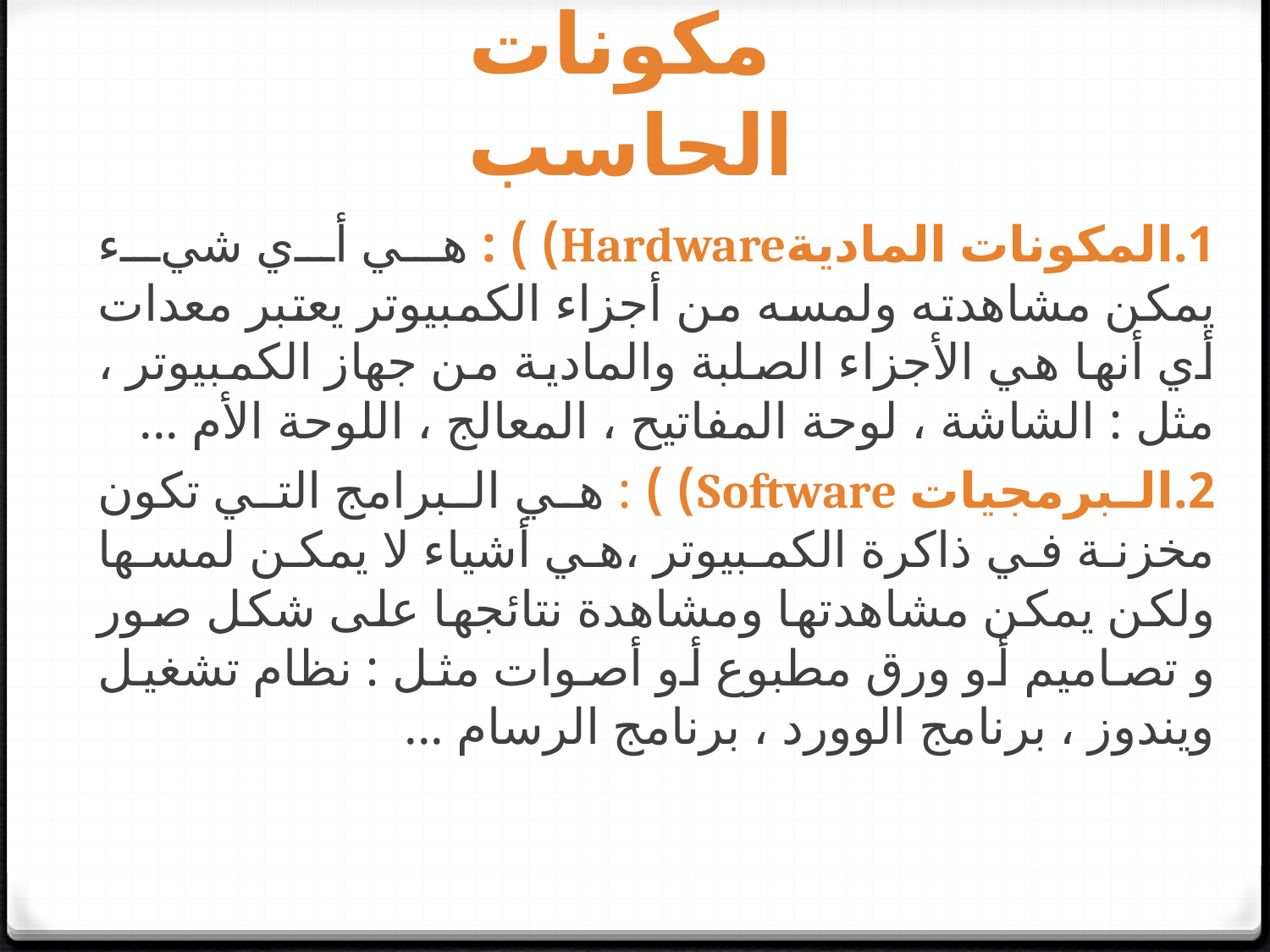

# مكونات الحاسب
1.المكونات الماديةHardware) ) : هي أي شيء يمكن مشاهدته ولمسه من أجزاء الكمبيوتر يعتبر معدات أي أنها هي الأجزاء الصلبة والمادية من جهاز الكمبيوتر ، مثل : الشاشة ، لوحة المفاتيح ، المعالج ، اللوحة الأم ...
2.البرمجيات Software) ) : هي البرامج التي تكون مخزنة في ذاكرة الكمبيوتر ،هي أشياء لا يمكن لمسها ولكن يمكن مشاهدتها ومشاهدة نتائجها على شكل صور و تصاميم أو ورق مطبوع أو أصوات مثل : نظام تشغيل ويندوز ، برنامج الوورد ، برنامج الرسام ...